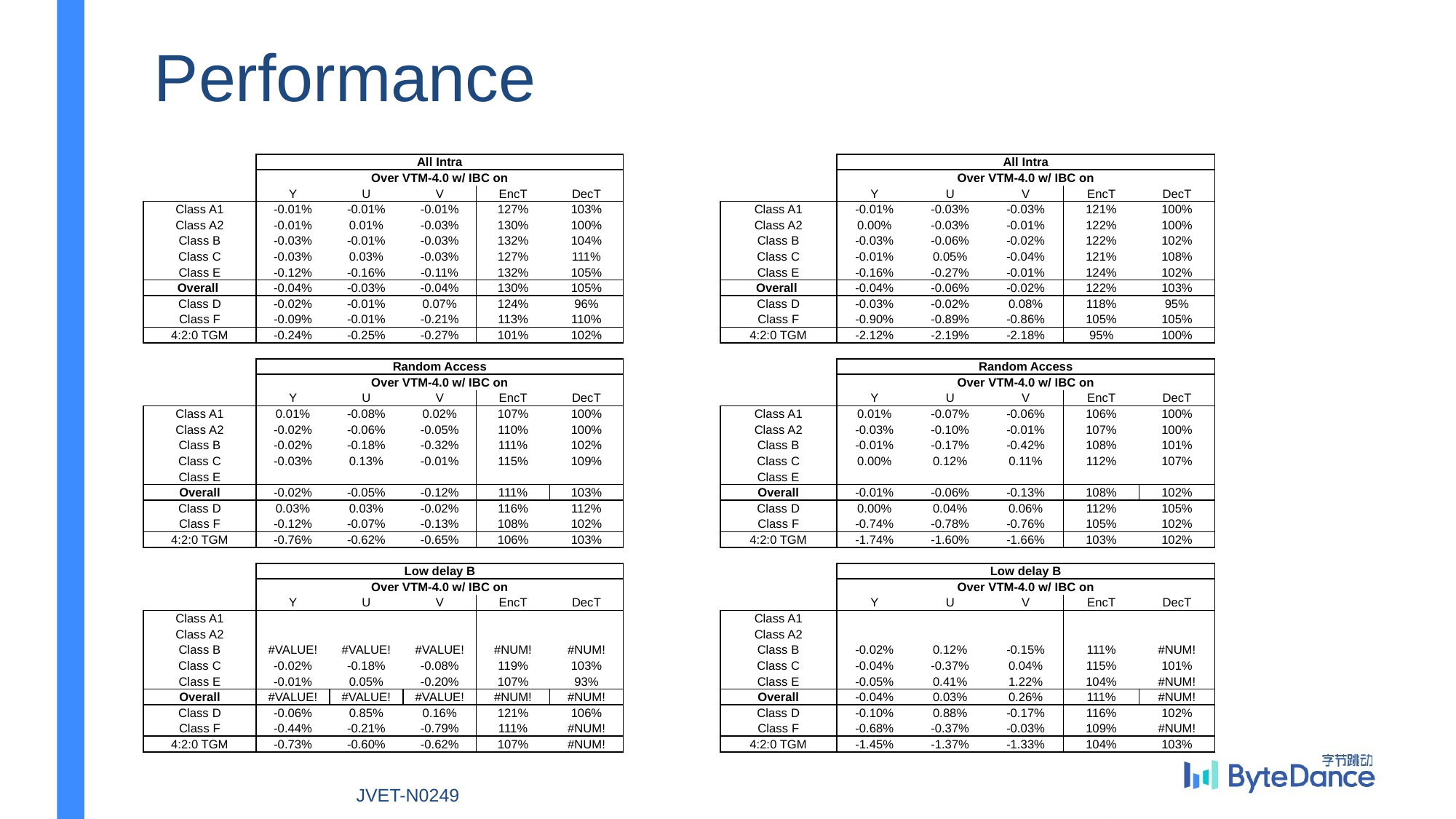

# Performance
|  | All Intra |  |  |  |  |
| --- | --- | --- | --- | --- | --- |
|  | Over VTM-4.0 w/ IBC on |  |  |  |  |
|  | Y | U | V | EncT | DecT |
| Class A1 | -0.01% | -0.03% | -0.03% | 121% | 100% |
| Class A2 | 0.00% | -0.03% | -0.01% | 122% | 100% |
| Class B | -0.03% | -0.06% | -0.02% | 122% | 102% |
| Class C | -0.01% | 0.05% | -0.04% | 121% | 108% |
| Class E | -0.16% | -0.27% | -0.01% | 124% | 102% |
| Overall | -0.04% | -0.06% | -0.02% | 122% | 103% |
| Class D | -0.03% | -0.02% | 0.08% | 118% | 95% |
| Class F | -0.90% | -0.89% | -0.86% | 105% | 105% |
| 4:2:0 TGM | -2.12% | -2.19% | -2.18% | 95% | 100% |
|  |  |  |  |  |  |
|  | Random Access |  |  |  |  |
|  | Over VTM-4.0 w/ IBC on |  |  |  |  |
|  | Y | U | V | EncT | DecT |
| Class A1 | 0.01% | -0.07% | -0.06% | 106% | 100% |
| Class A2 | -0.03% | -0.10% | -0.01% | 107% | 100% |
| Class B | -0.01% | -0.17% | -0.42% | 108% | 101% |
| Class C | 0.00% | 0.12% | 0.11% | 112% | 107% |
| Class E |  |  |  |  |  |
| Overall | -0.01% | -0.06% | -0.13% | 108% | 102% |
| Class D | 0.00% | 0.04% | 0.06% | 112% | 105% |
| Class F | -0.74% | -0.78% | -0.76% | 105% | 102% |
| 4:2:0 TGM | -1.74% | -1.60% | -1.66% | 103% | 102% |
|  |  |  |  |  |  |
|  | Low delay B |  |  |  |  |
|  | Over VTM-4.0 w/ IBC on |  |  |  |  |
|  | Y | U | V | EncT | DecT |
| Class A1 |  |  |  |  |  |
| Class A2 |  |  |  |  |  |
| Class B | -0.02% | 0.12% | -0.15% | 111% | #NUM! |
| Class C | -0.04% | -0.37% | 0.04% | 115% | 101% |
| Class E | -0.05% | 0.41% | 1.22% | 104% | #NUM! |
| Overall | -0.04% | 0.03% | 0.26% | 111% | #NUM! |
| Class D | -0.10% | 0.88% | -0.17% | 116% | 102% |
| Class F | -0.68% | -0.37% | -0.03% | 109% | #NUM! |
| 4:2:0 TGM | -1.45% | -1.37% | -1.33% | 104% | 103% |
|  | All Intra |  |  |  |  |
| --- | --- | --- | --- | --- | --- |
|  | Over VTM-4.0 w/ IBC on |  |  |  |  |
|  | Y | U | V | EncT | DecT |
| Class A1 | -0.01% | -0.01% | -0.01% | 127% | 103% |
| Class A2 | -0.01% | 0.01% | -0.03% | 130% | 100% |
| Class B | -0.03% | -0.01% | -0.03% | 132% | 104% |
| Class C | -0.03% | 0.03% | -0.03% | 127% | 111% |
| Class E | -0.12% | -0.16% | -0.11% | 132% | 105% |
| Overall | -0.04% | -0.03% | -0.04% | 130% | 105% |
| Class D | -0.02% | -0.01% | 0.07% | 124% | 96% |
| Class F | -0.09% | -0.01% | -0.21% | 113% | 110% |
| 4:2:0 TGM | -0.24% | -0.25% | -0.27% | 101% | 102% |
|  |  |  |  |  |  |
|  | Random Access |  |  |  |  |
|  | Over VTM-4.0 w/ IBC on |  |  |  |  |
|  | Y | U | V | EncT | DecT |
| Class A1 | 0.01% | -0.08% | 0.02% | 107% | 100% |
| Class A2 | -0.02% | -0.06% | -0.05% | 110% | 100% |
| Class B | -0.02% | -0.18% | -0.32% | 111% | 102% |
| Class C | -0.03% | 0.13% | -0.01% | 115% | 109% |
| Class E |  |  |  |  |  |
| Overall | -0.02% | -0.05% | -0.12% | 111% | 103% |
| Class D | 0.03% | 0.03% | -0.02% | 116% | 112% |
| Class F | -0.12% | -0.07% | -0.13% | 108% | 102% |
| 4:2:0 TGM | -0.76% | -0.62% | -0.65% | 106% | 103% |
|  |  |  |  |  |  |
|  | Low delay B |  |  |  |  |
|  | Over VTM-4.0 w/ IBC on |  |  |  |  |
|  | Y | U | V | EncT | DecT |
| Class A1 |  |  |  |  |  |
| Class A2 |  |  |  |  |  |
| Class B | #VALUE! | #VALUE! | #VALUE! | #NUM! | #NUM! |
| Class C | -0.02% | -0.18% | -0.08% | 119% | 103% |
| Class E | -0.01% | 0.05% | -0.20% | 107% | 93% |
| Overall | #VALUE! | #VALUE! | #VALUE! | #NUM! | #NUM! |
| Class D | -0.06% | 0.85% | 0.16% | 121% | 106% |
| Class F | -0.44% | -0.21% | -0.79% | 111% | #NUM! |
| 4:2:0 TGM | -0.73% | -0.60% | -0.62% | 107% | #NUM! |
JVET-N0249